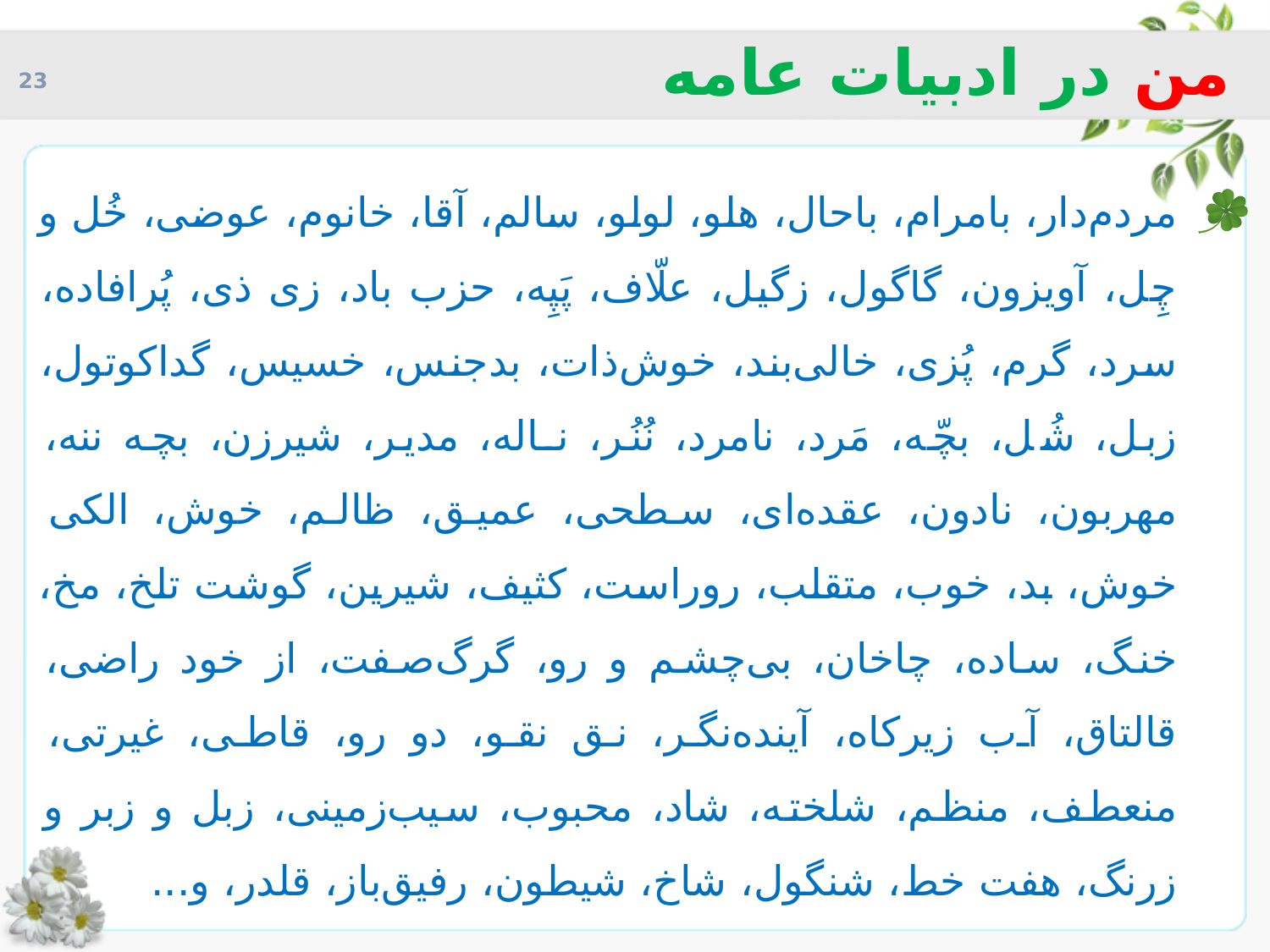

# من در ادبیات عامه
مردم‌دار، بامرام، باحال، هلو، لولو، سالم، آقا، خانوم، عوضی، خُل و چِل، آویزون، گاگول، زگیل، علّاف، پَپِه، حزب باد، زی ذی، پُرافاده، سرد، گرم، پُزی، خالی‌بند، خوش‌ذات، بدجنس، خسیس، گداکوتول، زبل، شُل، بچّه، مَرد، نامرد، نُنُر، نـاله، مدیر، شیرزن، بچه ننه، مهربون، نادون، عقده‌ای، سطحی، عمیق، ظالم، خوش، الکی خوش، بد، خوب، متقلب، روراست، کثیف، شیرین، گوشت تلخ، مخ، خنگ، ساده، چاخان، بی‌چشم و رو، گرگ‌صفت، از خود راضی، قالتاق، آب زیرکاه، آینده‌نگر، نق نقو، دو رو، قاطی، غیرتی، منعطف، منظم، شلخته، شاد، محبوب، سیب‌زمینی، زبل و زبر و زرنگ، هفت خط، شنگول، شاخ، شیطون، رفیق‌باز، قلدر، و...